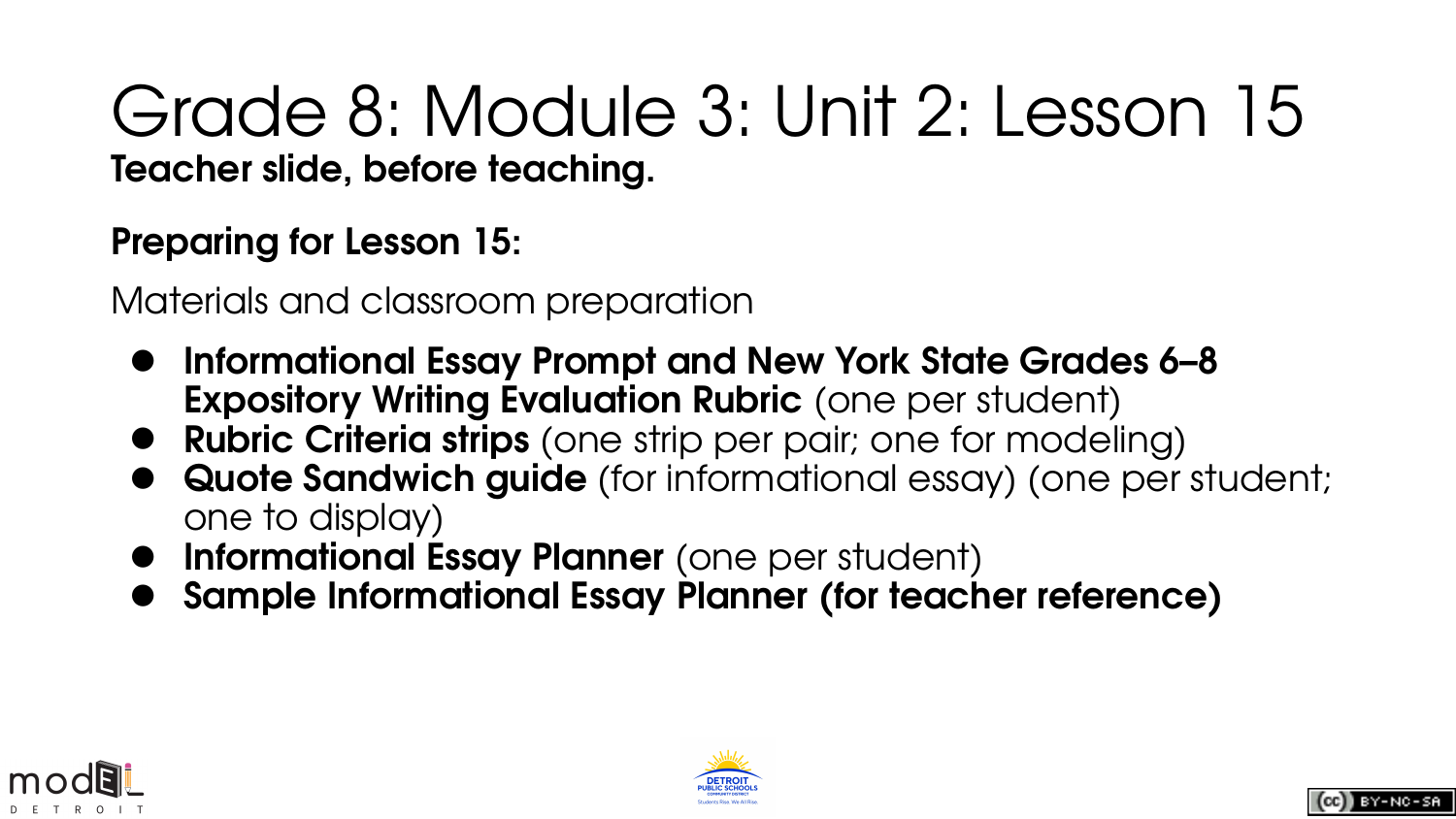

# Grade 8: Module 3: Unit 2: Lesson 15
Teacher slide, before teaching.

Preparing for Lesson 15:
Materials and classroom preparation
Informational Essay Prompt and New York State Grades 6–8 Expository Writing Evaluation Rubric (one per student)
Rubric Criteria strips (one strip per pair; one for modeling)
Quote Sandwich guide (for informational essay) (one per student; one to display)
Informational Essay Planner (one per student)
Sample Informational Essay Planner (for teacher reference)